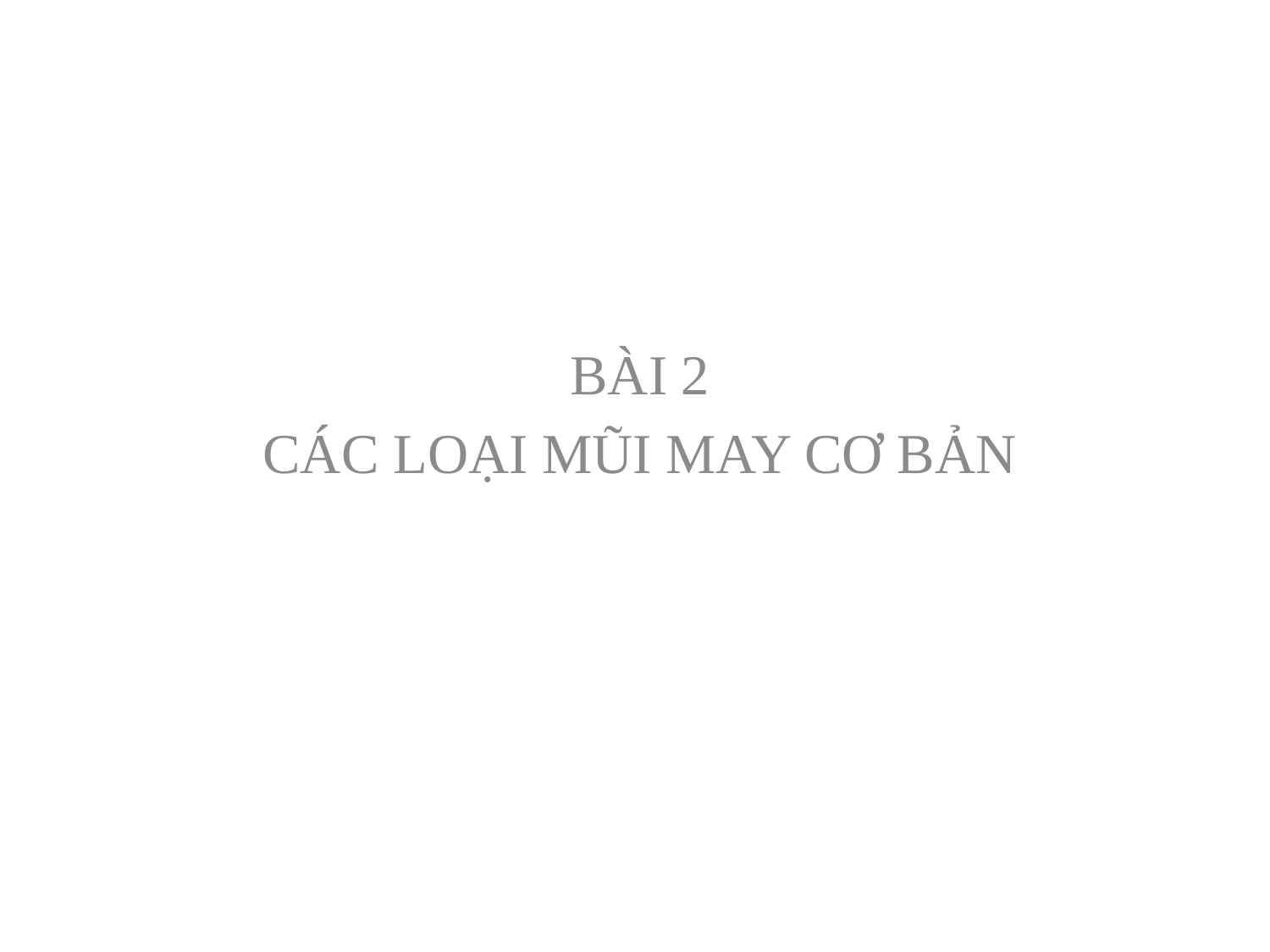

BÀI 2
CÁC LOẠI MŨI MAY CƠ BẢN